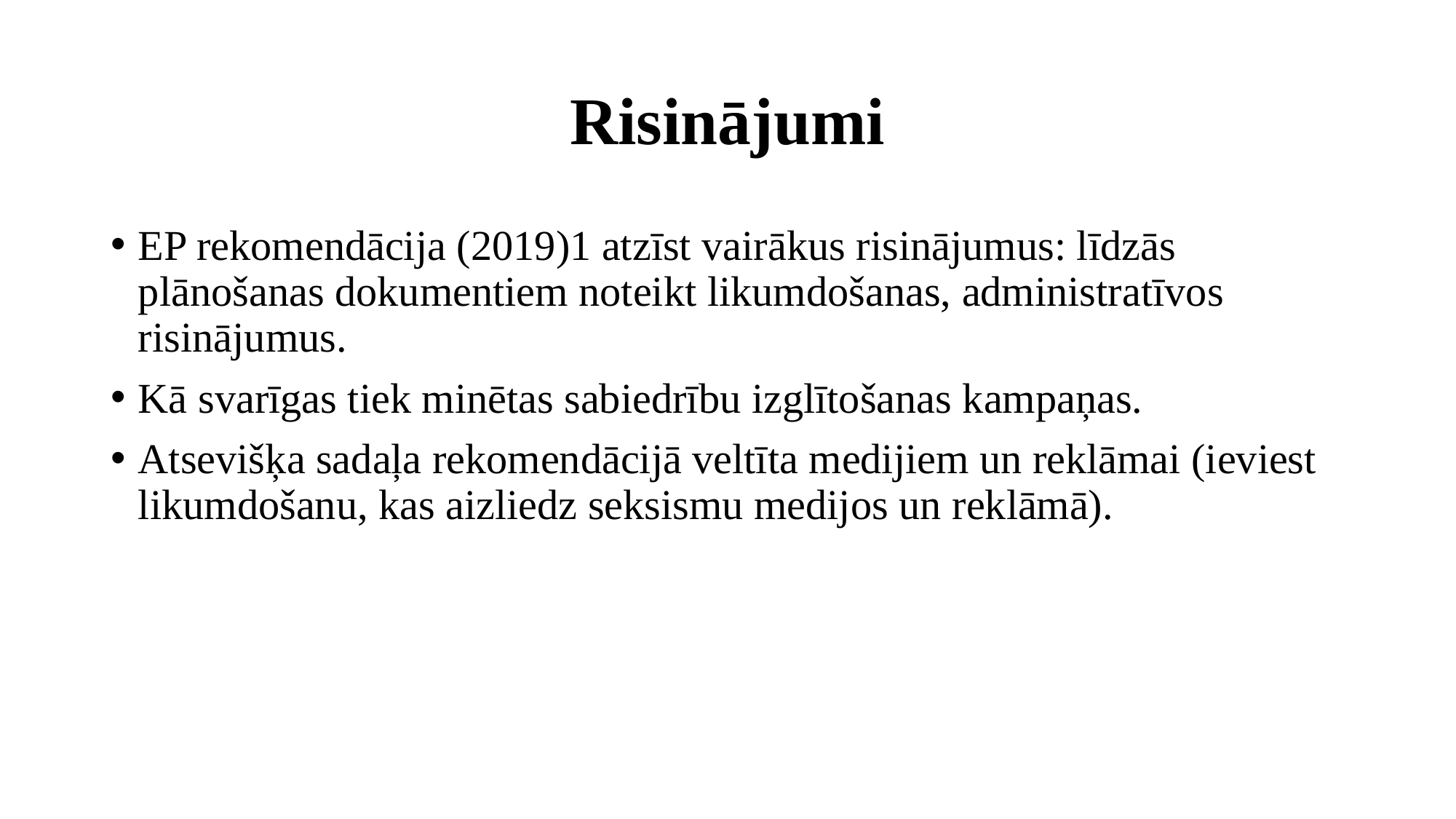

# Risinājumi
EP rekomendācija (2019)1 atzīst vairākus risinājumus: līdzās plānošanas dokumentiem noteikt likumdošanas, administratīvos risinājumus.
Kā svarīgas tiek minētas sabiedrību izglītošanas kampaņas.
Atsevišķa sadaļa rekomendācijā veltīta medijiem un reklāmai (ieviest likumdošanu, kas aizliedz seksismu medijos un reklāmā).